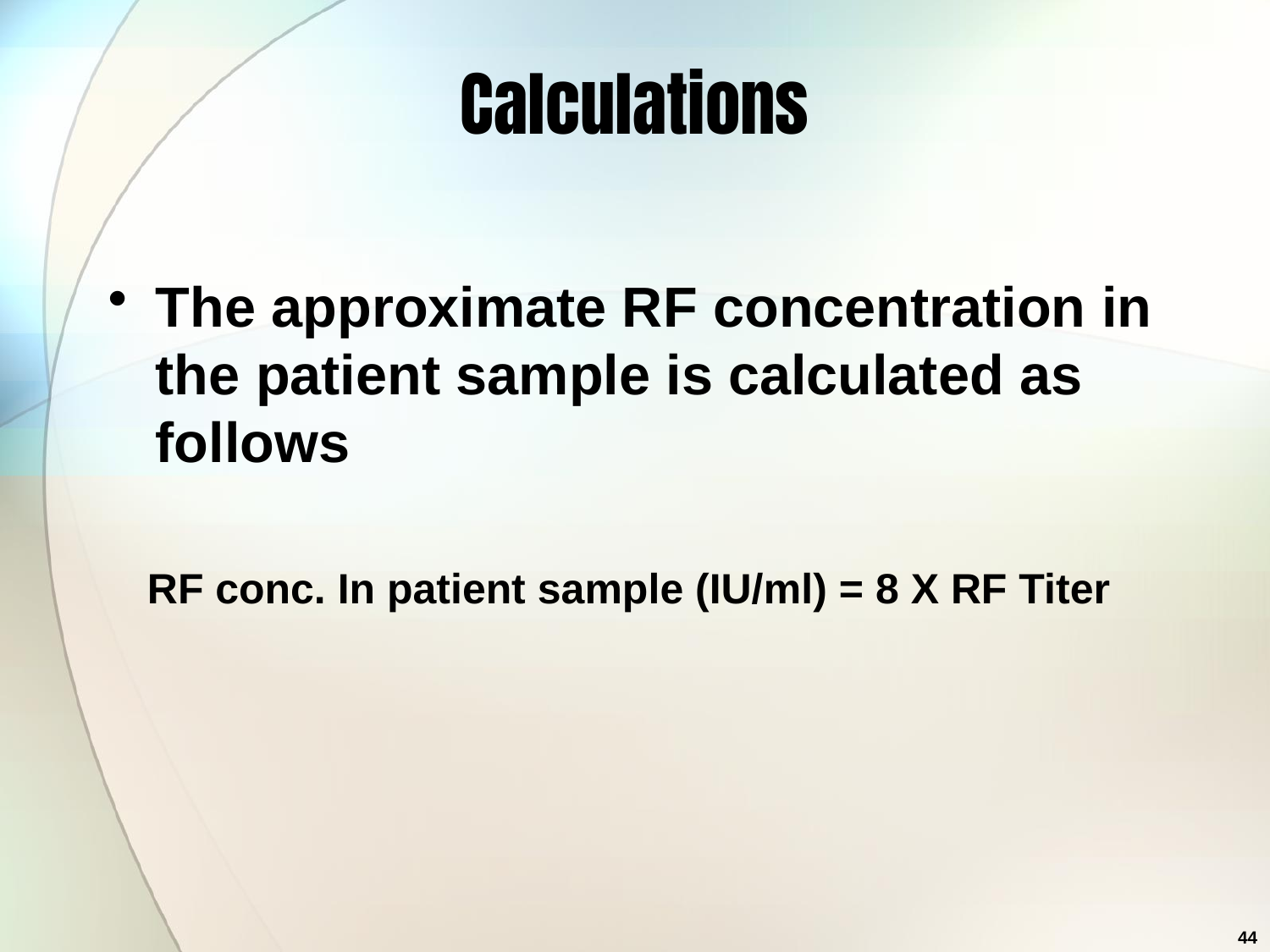

# Calculations
The approximate RF concentration in the patient sample is calculated as follows

RF conc. In patient sample (IU/ml) = 8 X RF Titer
44